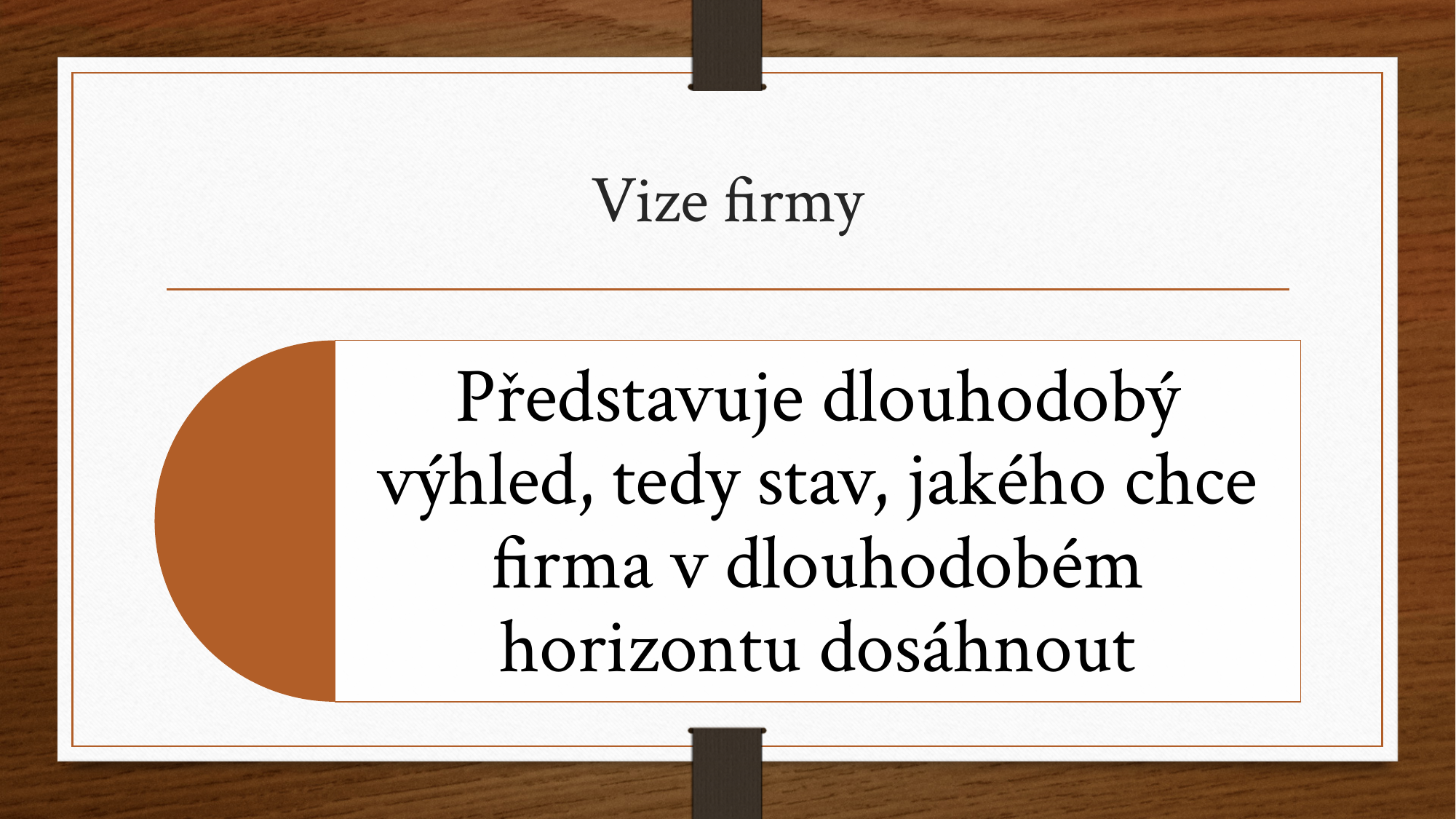

# Vize firmy
Představuje dlouhodobý výhled, tedy stav, jakého chce firma v dlouhodobém horizontu dosáhnout